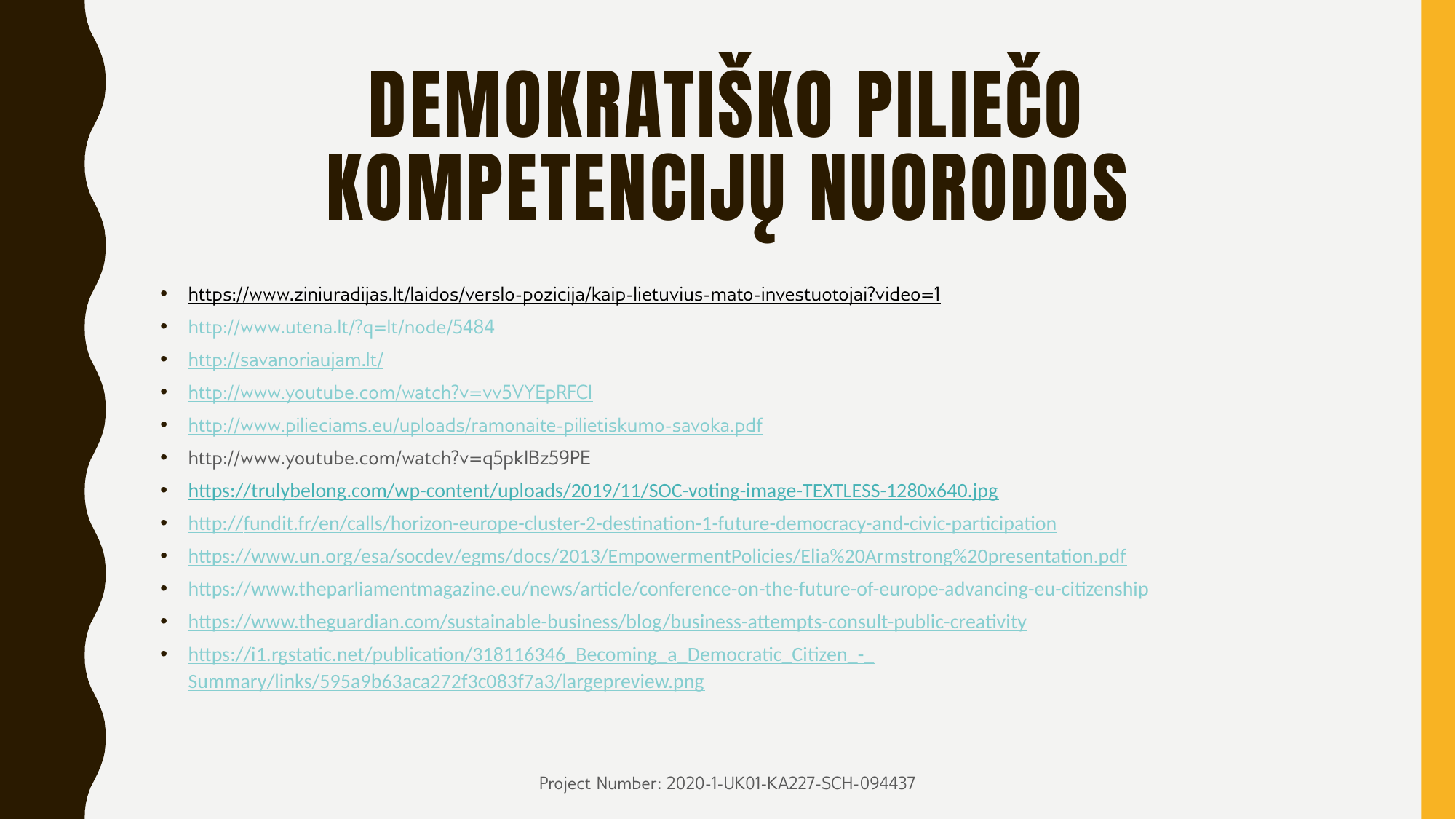

# Demokratiško piliečo kompetencijų nuorodos
https://www.ziniuradijas.lt/laidos/verslo-pozicija/kaip-lietuvius-mato-investuotojai?video=1
http://www.utena.lt/?q=lt/node/5484
http://savanoriaujam.lt/
http://www.youtube.com/watch?v=vv5VYEpRFCI
http://www.pilieciams.eu/uploads/ramonaite-pilietiskumo-savoka.pdf
http://www.youtube.com/watch?v=q5pkIBz59PE
https://trulybelong.com/wp-content/uploads/2019/11/SOC-voting-image-TEXTLESS-1280x640.jpg
http://fundit.fr/en/calls/horizon-europe-cluster-2-destination-1-future-democracy-and-civic-participation
https://www.un.org/esa/socdev/egms/docs/2013/EmpowermentPolicies/Elia%20Armstrong%20presentation.pdf
https://www.theparliamentmagazine.eu/news/article/conference-on-the-future-of-europe-advancing-eu-citizenship
https://www.theguardian.com/sustainable-business/blog/business-attempts-consult-public-creativity
https://i1.rgstatic.net/publication/318116346_Becoming_a_Democratic_Citizen_-_Summary/links/595a9b63aca272f3c083f7a3/largepreview.png

Project Number: 2020-1-UK01-KA227-SCH-094437